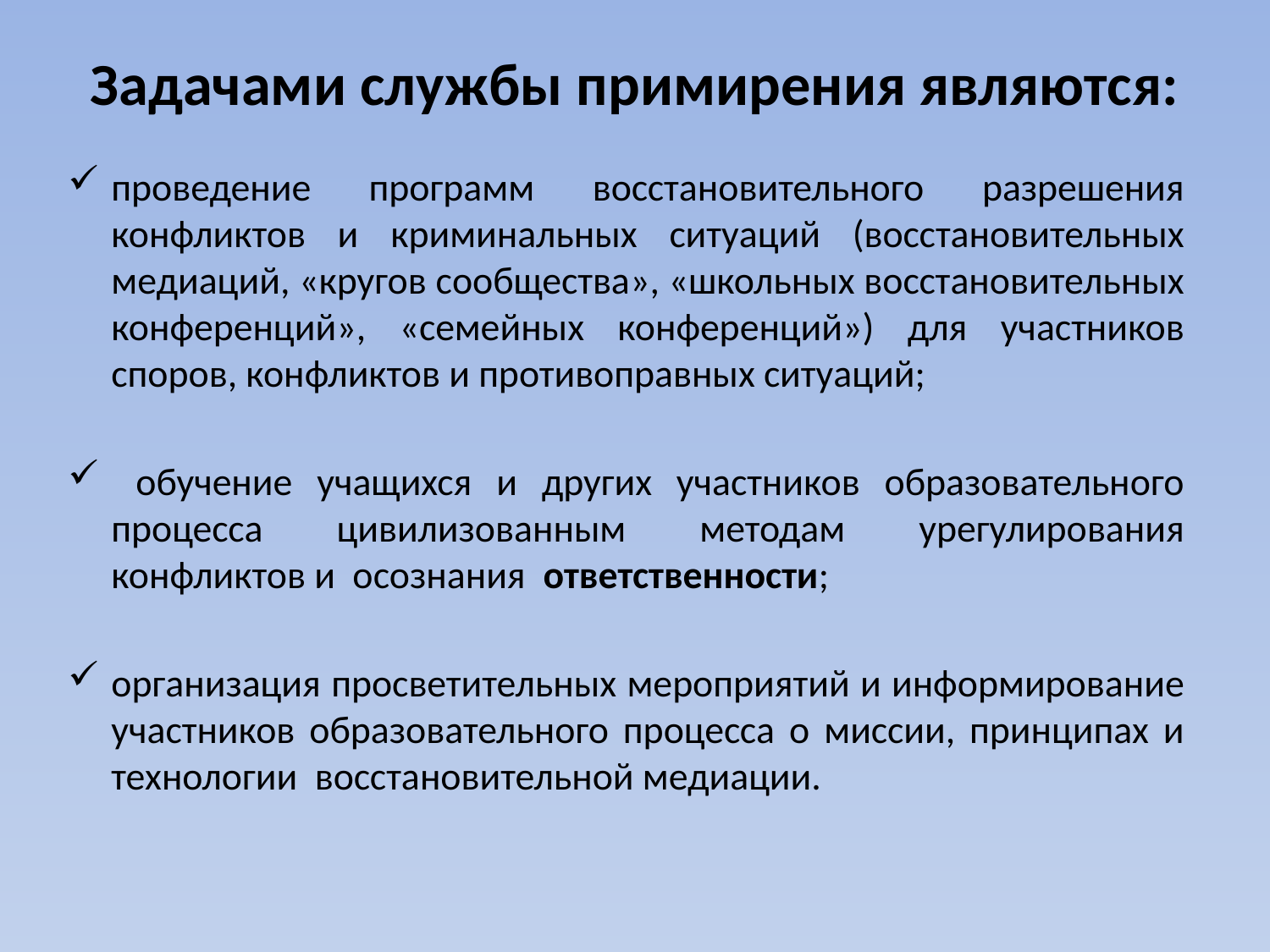

# Задачами службы примирения являются:
проведение программ восстановительного разрешения конфликтов и криминальных ситуаций (восстановительных медиаций, «кругов сообщества», «школьных восстановительных конференций», «семейных конференций») для участников споров, конфликтов и противоправных ситуаций;

 обучение учащихся и других участников образовательного процесса цивилизованным методам урегулирования конфликтов и  осознания  ответственности;

организация просветительных мероприятий и информирование участников образовательного процесса о миссии, принципах и технологии  восстановительной медиации.